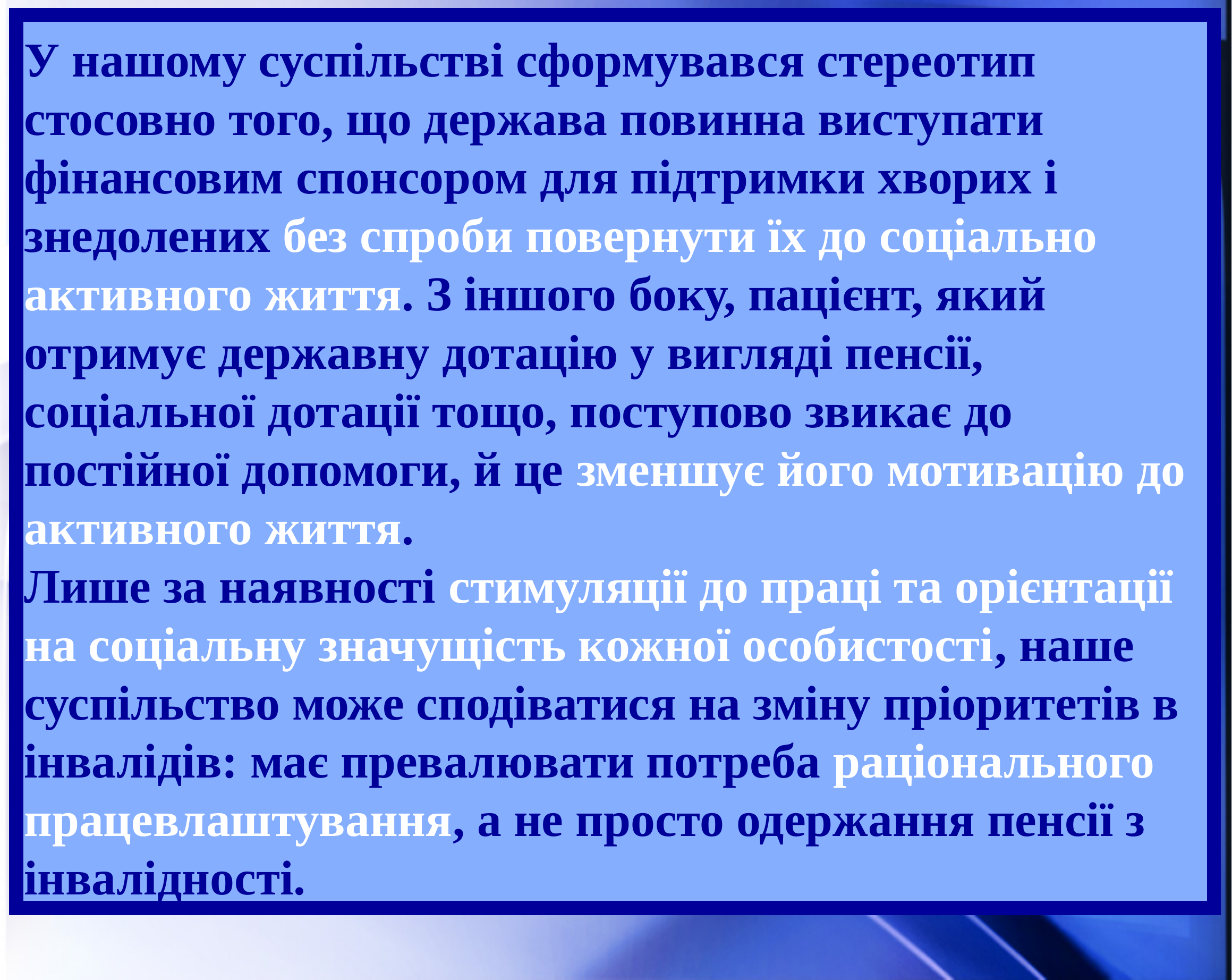

У нашому суспільстві сформувався стереотип стосовно того, що держава повинна виступати фінансовим спонсором для підтримки хворих і знедолених без спроби повернути їх до соціально активного життя. З іншого боку, пацієнт, який отримує державну дотацію у вигляді пенсії, соціальної дотації тощо, поступово звикає до постійної допомоги, й це зменшує його мотивацію до активного життя.
Лише за наявності стимуляції до праці та орієнтації на соціальну значущість кожної особистості, наше суспільство може сподіватися на зміну пріоритетів в інвалідів: має превалювати потреба раціонального працевлаштування, а не просто одержання пенсії з інвалідності.